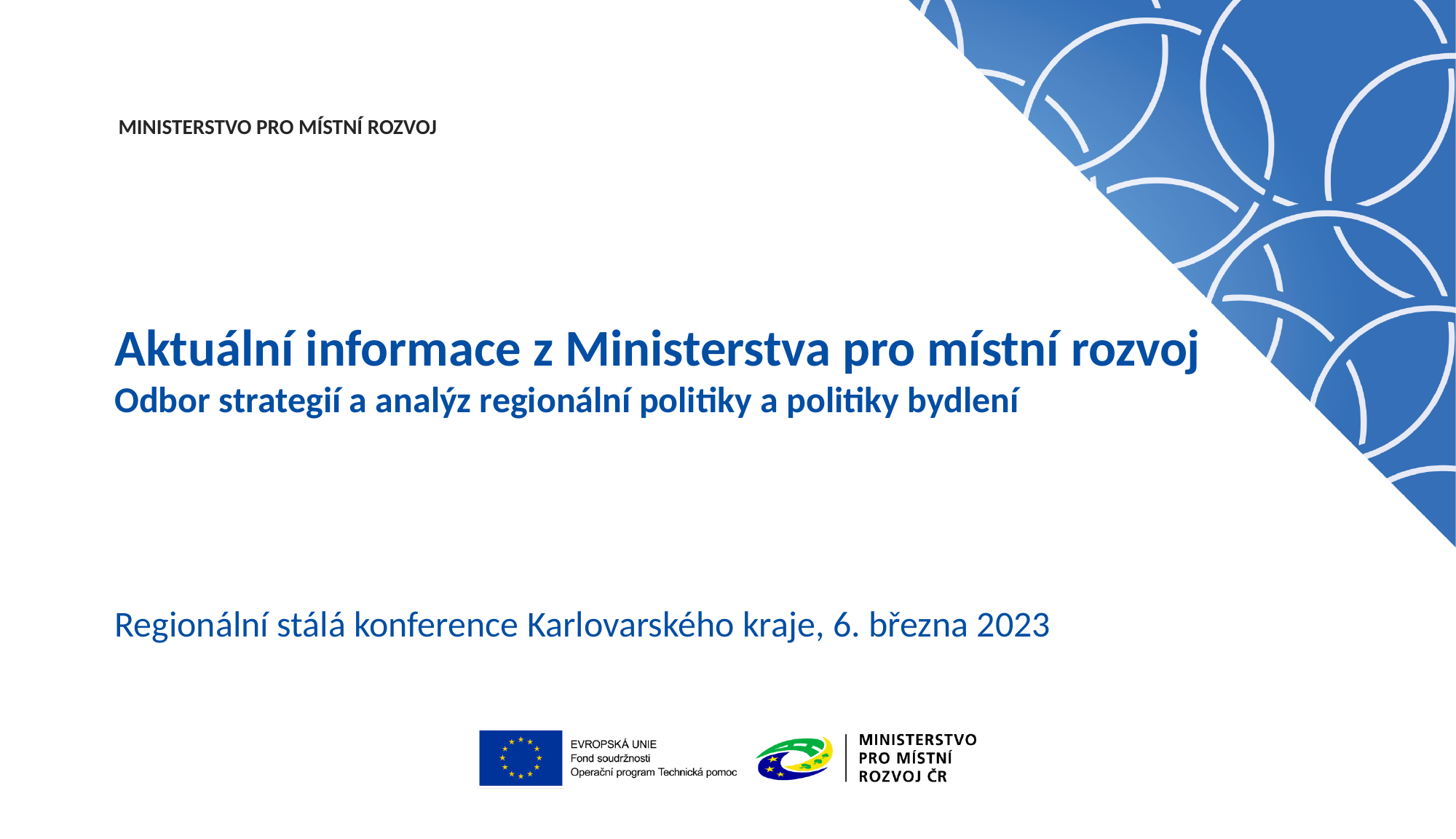

# Aktuální informace z Ministerstva pro místní rozvoj Odbor strategií a analýz regionální politiky a politiky bydlení

Regionální stálá konference Karlovarského kraje, 6. března 2023